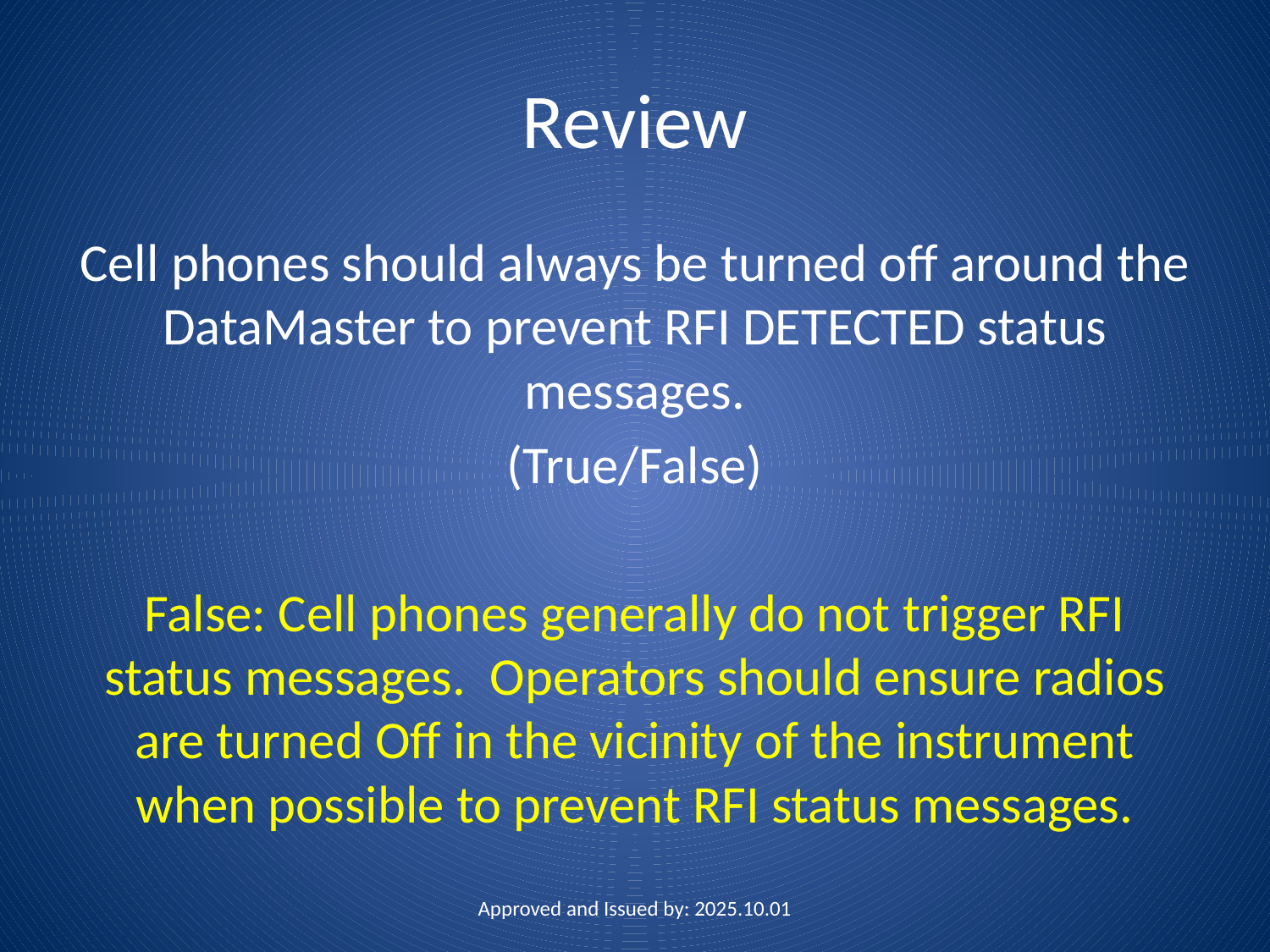

# Review
Cell phones should always be turned off around the DataMaster to prevent RFI DETECTED status messages.
(True/False)

False: Cell phones generally do not trigger RFI status messages.  Operators should ensure radios are turned Off in the vicinity of the instrument when possible to prevent RFI status messages.

Approved and Issued by: 2025.10.01